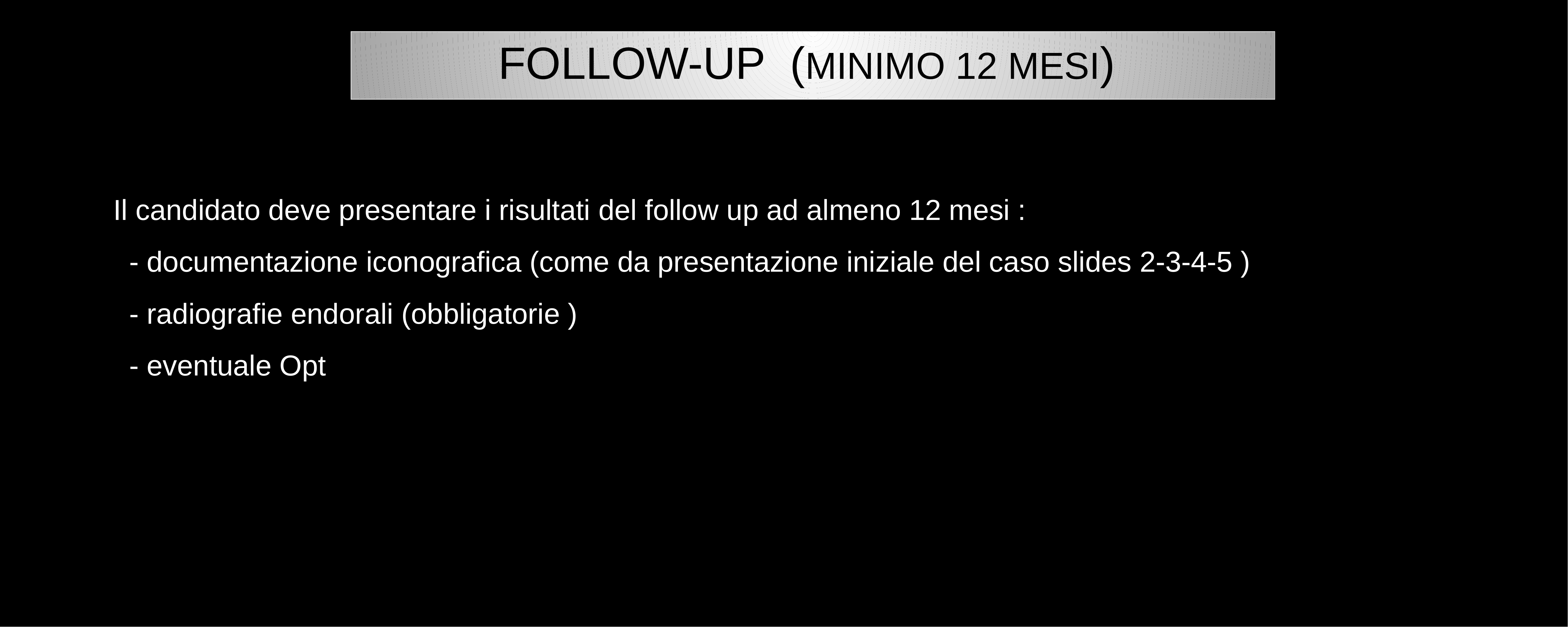

FOLLOW-UP  (MINIMO 12 MESI)

Il candidato deve presentare i risultati del follow up ad almeno 12 mesi :
  - documentazione iconografica (come da presentazione iniziale del caso slides 2-3-4-5 )
  - radiografie endorali (obbligatorie )
  - eventuale Opt